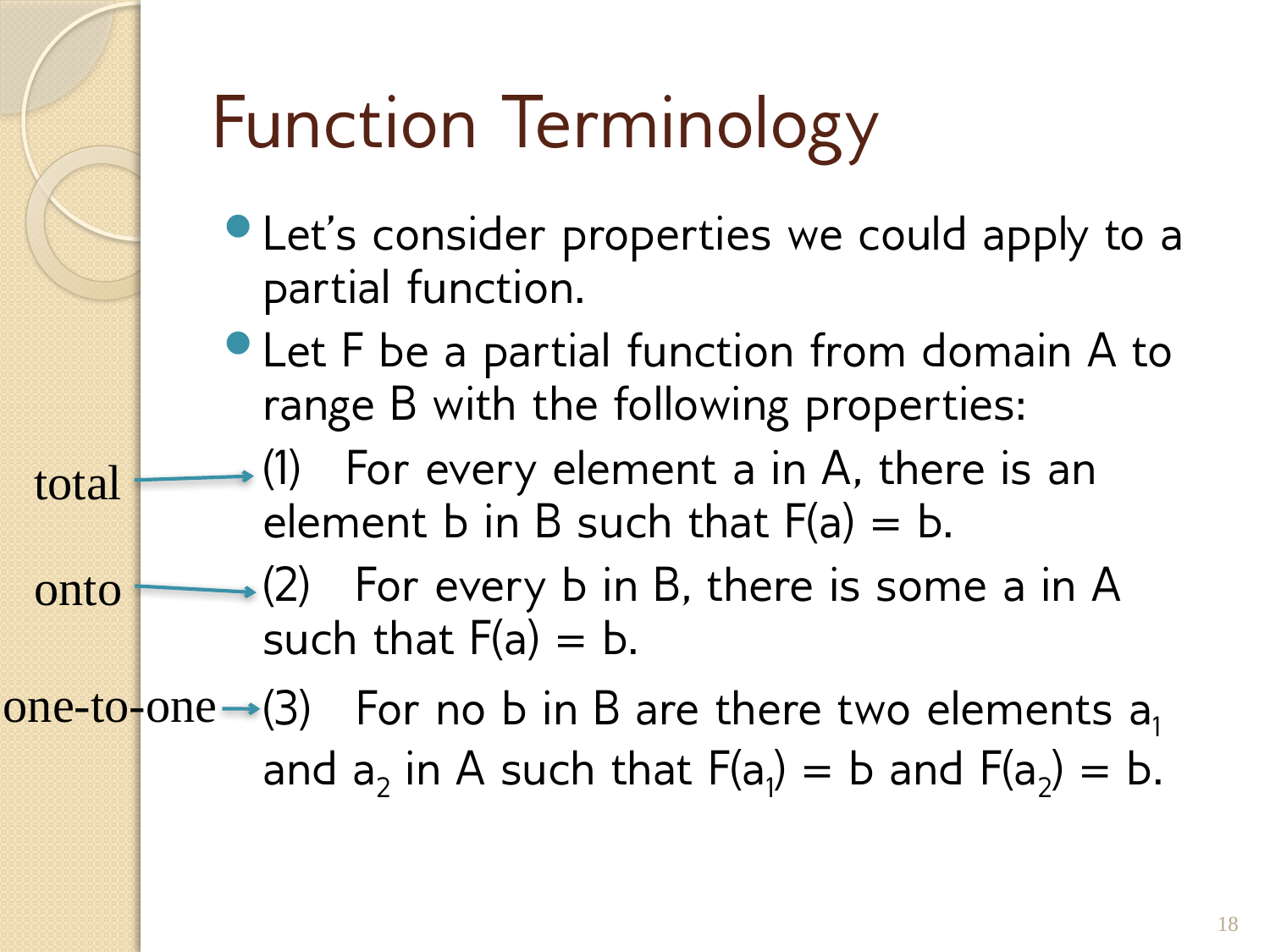

# Function Terminology
Let’s consider properties we could apply to a partial function.
Let F be a partial function from domain A to range B with the following properties:
	(1)   For every element a in A, there is an element b in B such that F(a) = b.
	(2)   For every b in B, there is some a in A such that F(a) = b.
	(3)   For no b in B are there two elements a1 and a2 in A such that F(a1) = b and F(a2) = b.
total
onto
one-to-one
18